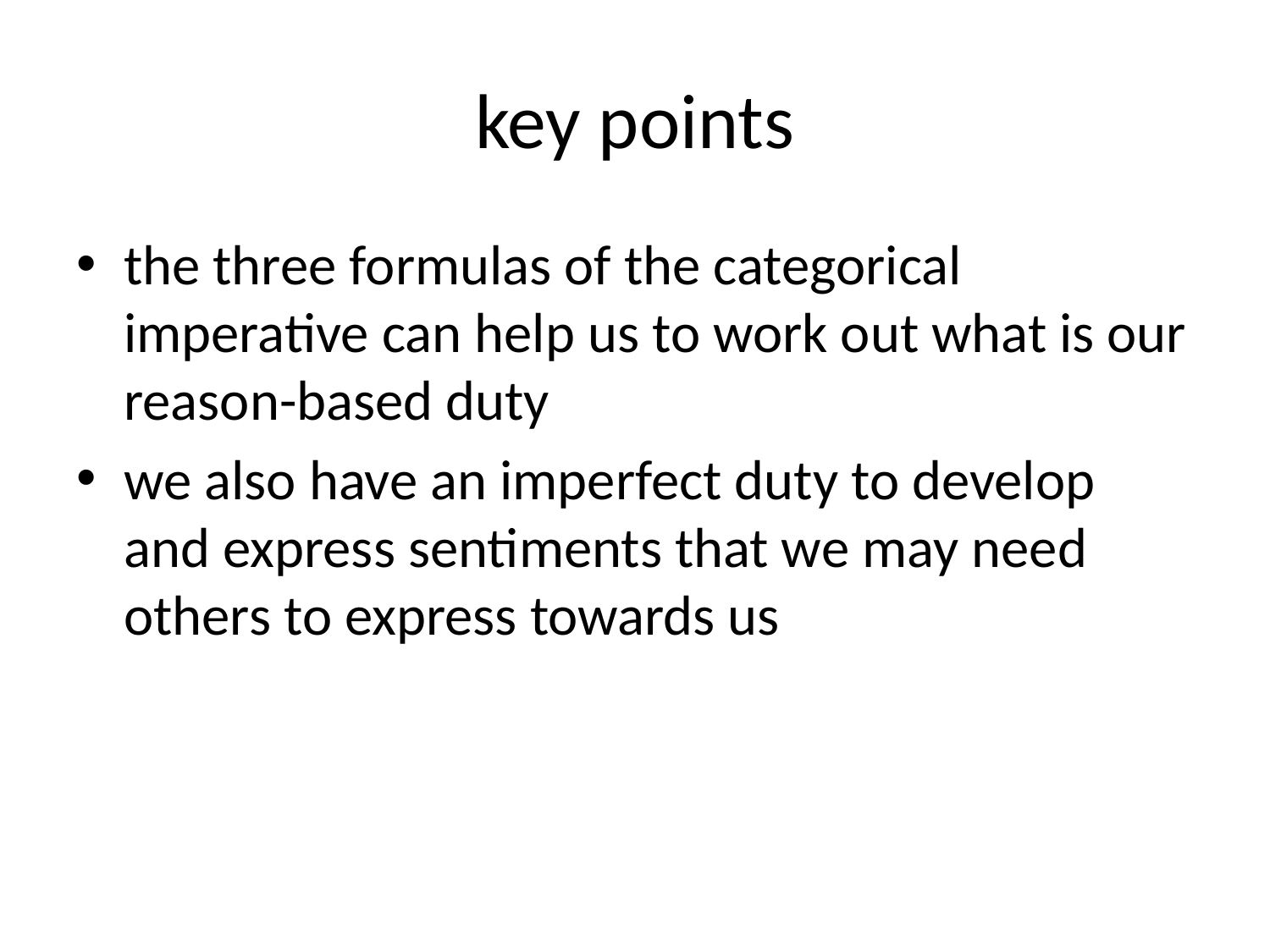

# key points
the three formulas of the categorical imperative can help us to work out what is our reason-based duty
we also have an imperfect duty to develop and express sentiments that we may need others to express towards us